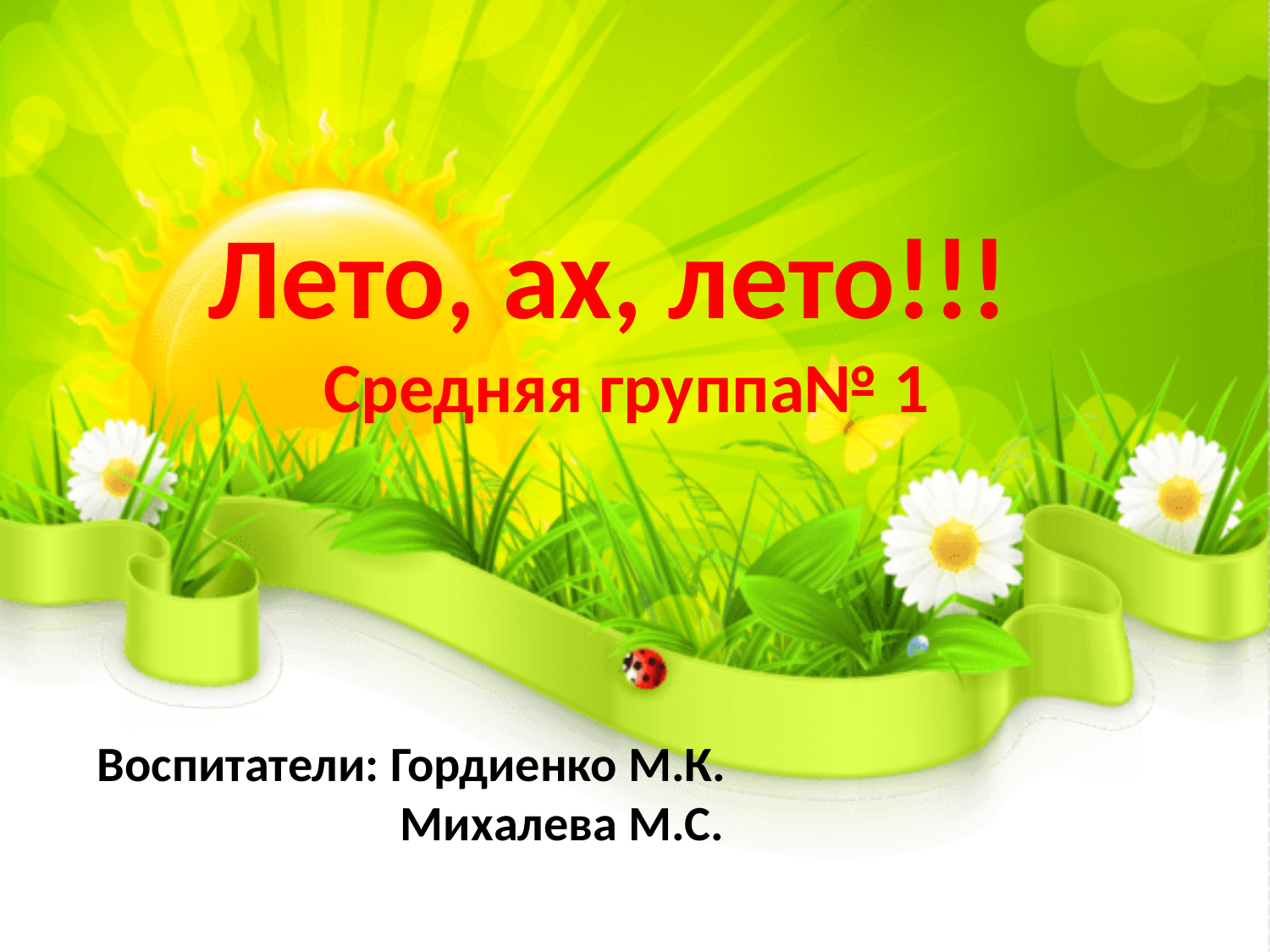

Лето, ах, лето!!!
Средняя группа№ 1
Воспитатели: Гордиенко М.К.
                           Михалева М.С.